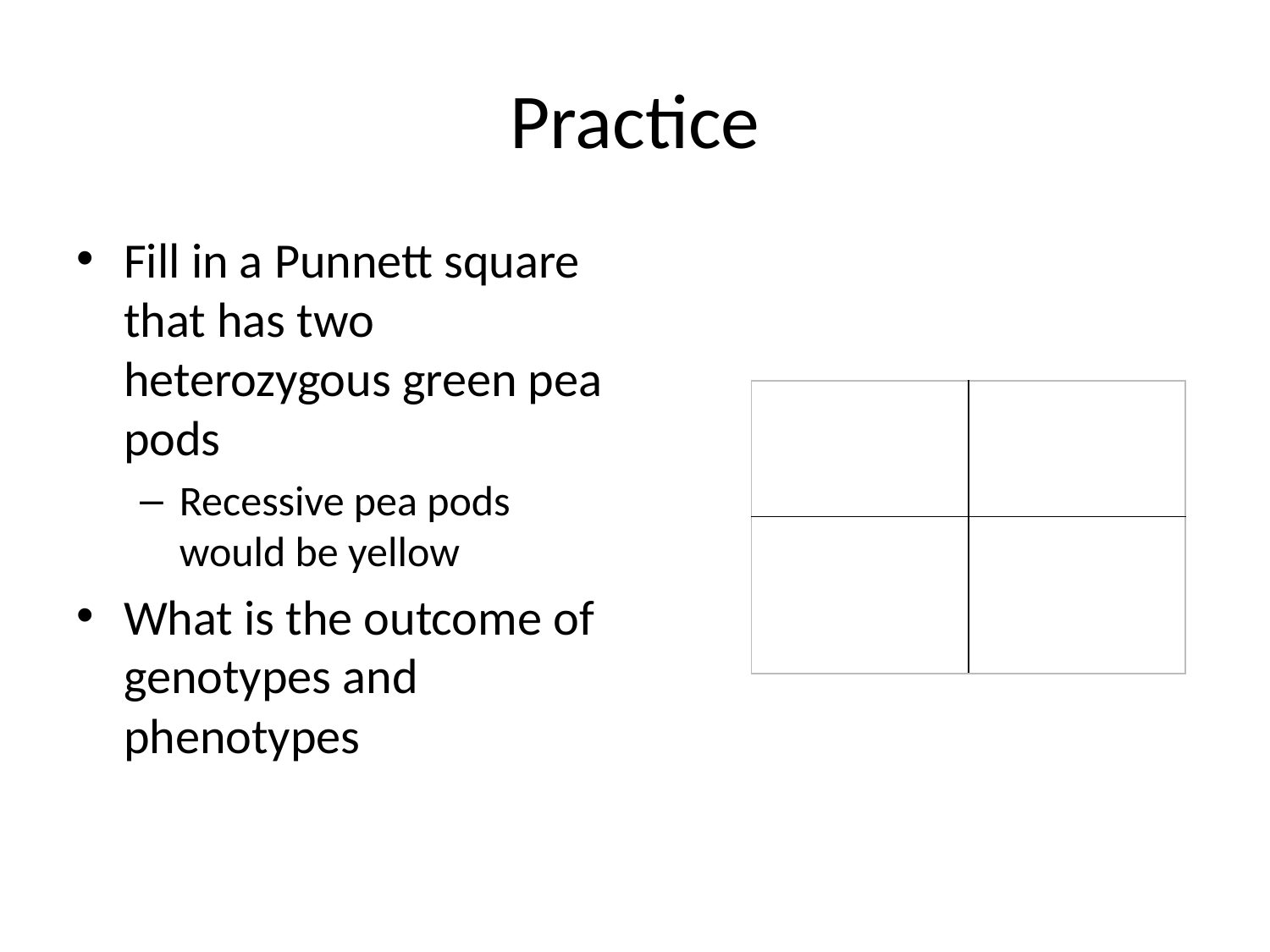

# Practice
Fill in a Punnett square that has two heterozygous green pea pods
Recessive pea pods would be yellow
What is the outcome of genotypes and phenotypes
|  |  |
| --- | --- |
|  |  |